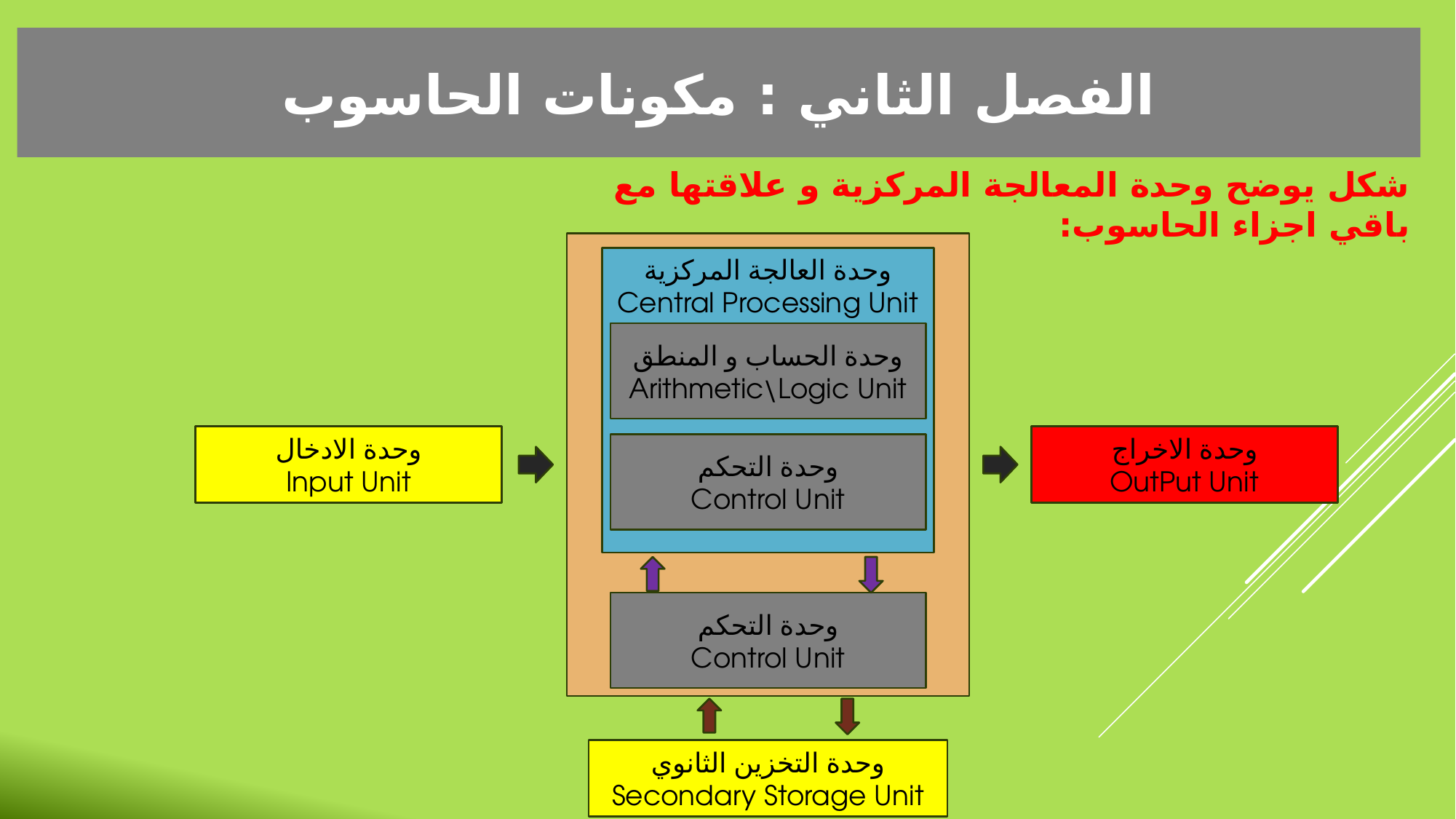

الفصل الثاني : مكونات الحاسوب
شكل يوضح وحدة المعالجة المركزية و علاقتها مع باقي اجزاء الحاسوب:

وحدة العالجة المركزية
Central Processing Unit

وحدة الحساب و المنطق
Arithmetic\Logic Unit
وحدة الادخال
Input Unit
وحدة الاخراج
OutPut Unit
وحدة التحكم
Control Unit

وحدة التحكم
Control Unit

وحدة التخزين الثانوي
Secondary Storage Unit